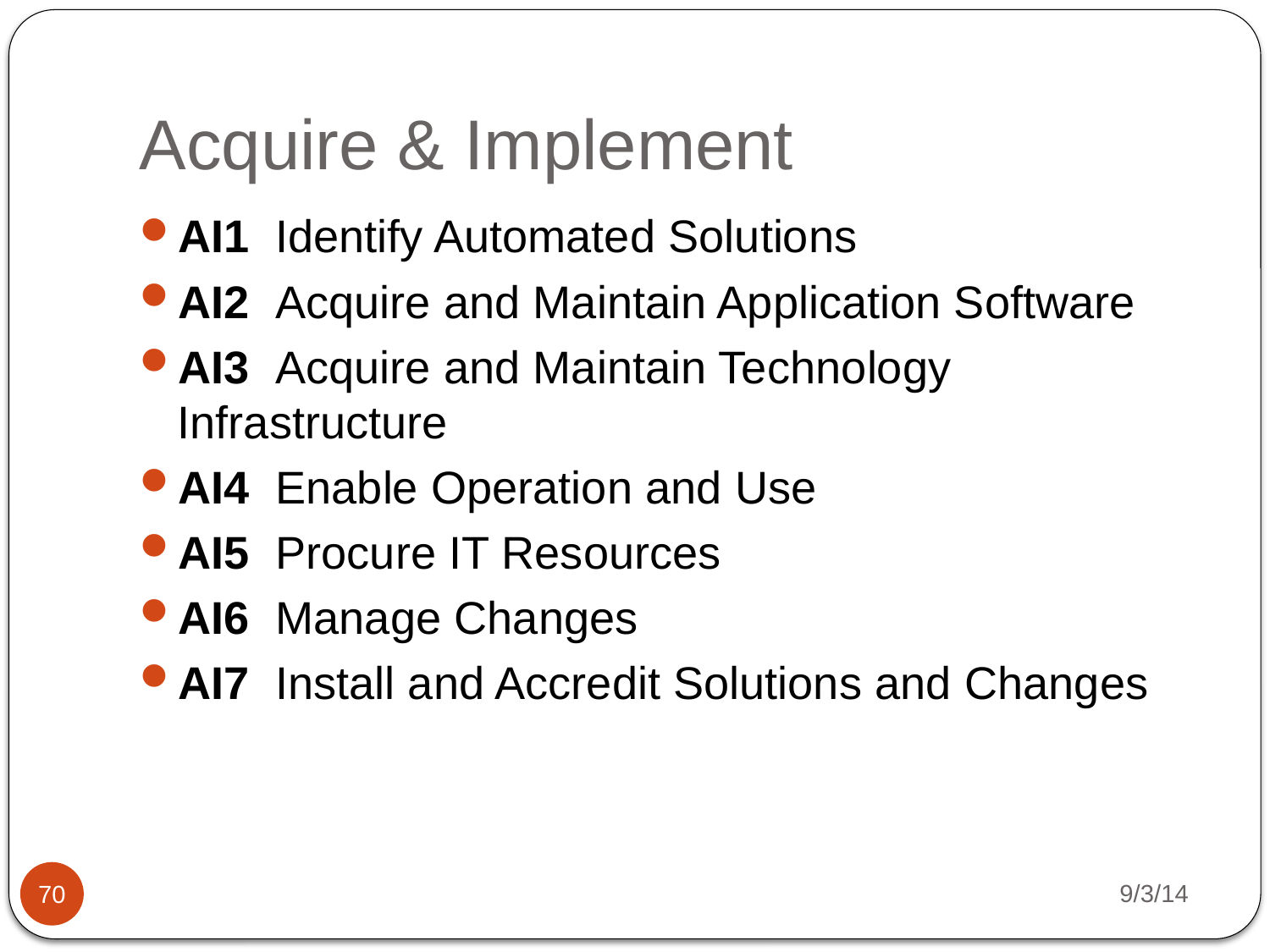

# Acquire & Implement
AI1  Identify Automated Solutions
AI2  Acquire and Maintain Application Software
AI3  Acquire and Maintain Technology Infrastructure
AI4  Enable Operation and Use
AI5  Procure IT Resources
AI6  Manage Changes
AI7  Install and Accredit Solutions and Changes
9/3/14
70